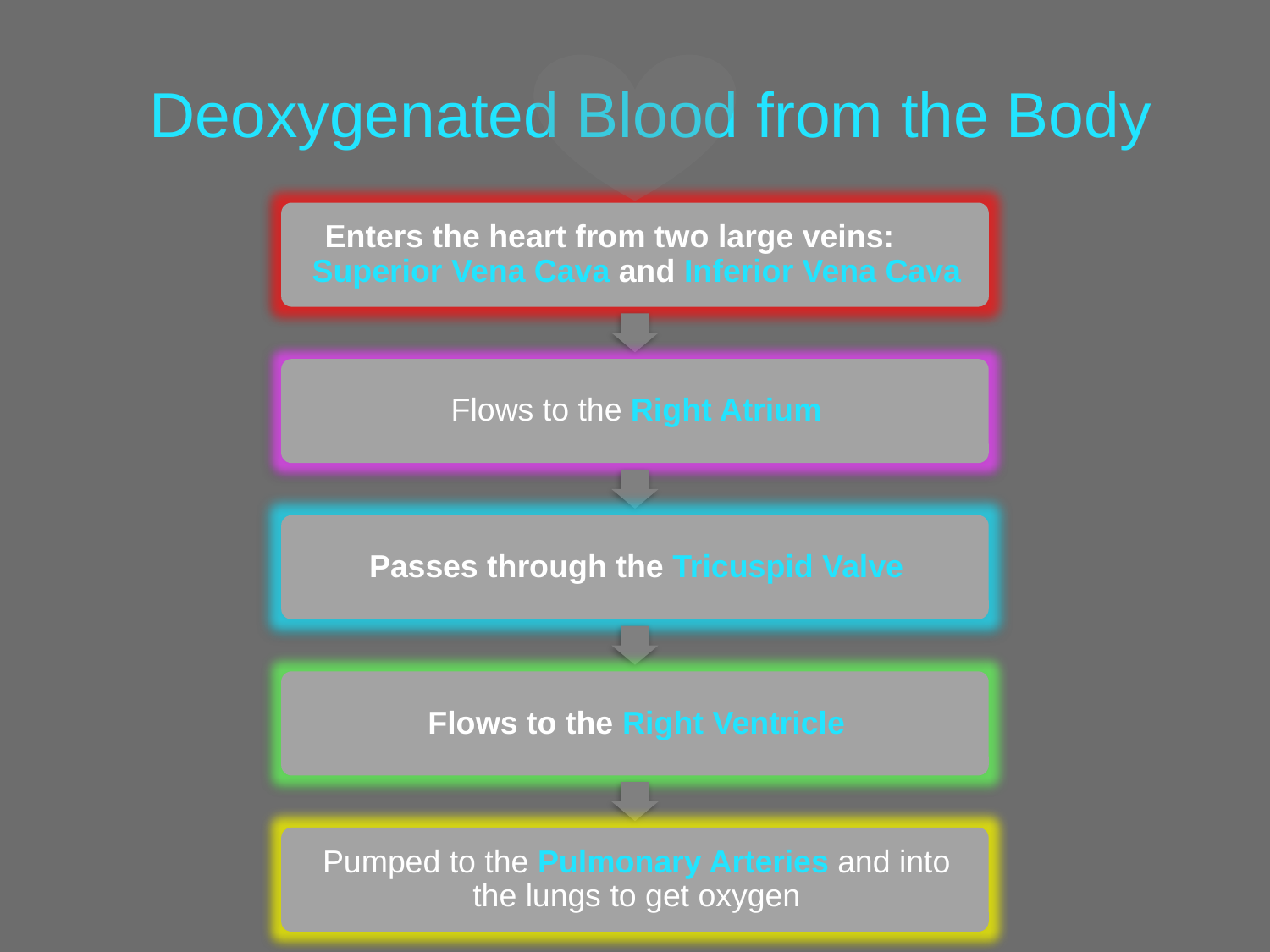

# Deoxygenated Blood from the Body

Enters the heart from two large veins:       Superior Vena Cava and Inferior Vena Cava

Flows to the Right Atrium

Passes through the Tricuspid Valve

Flows to the Right Ventricle

Pumped to the Pulmonary Arteries and into the lungs to get oxygen